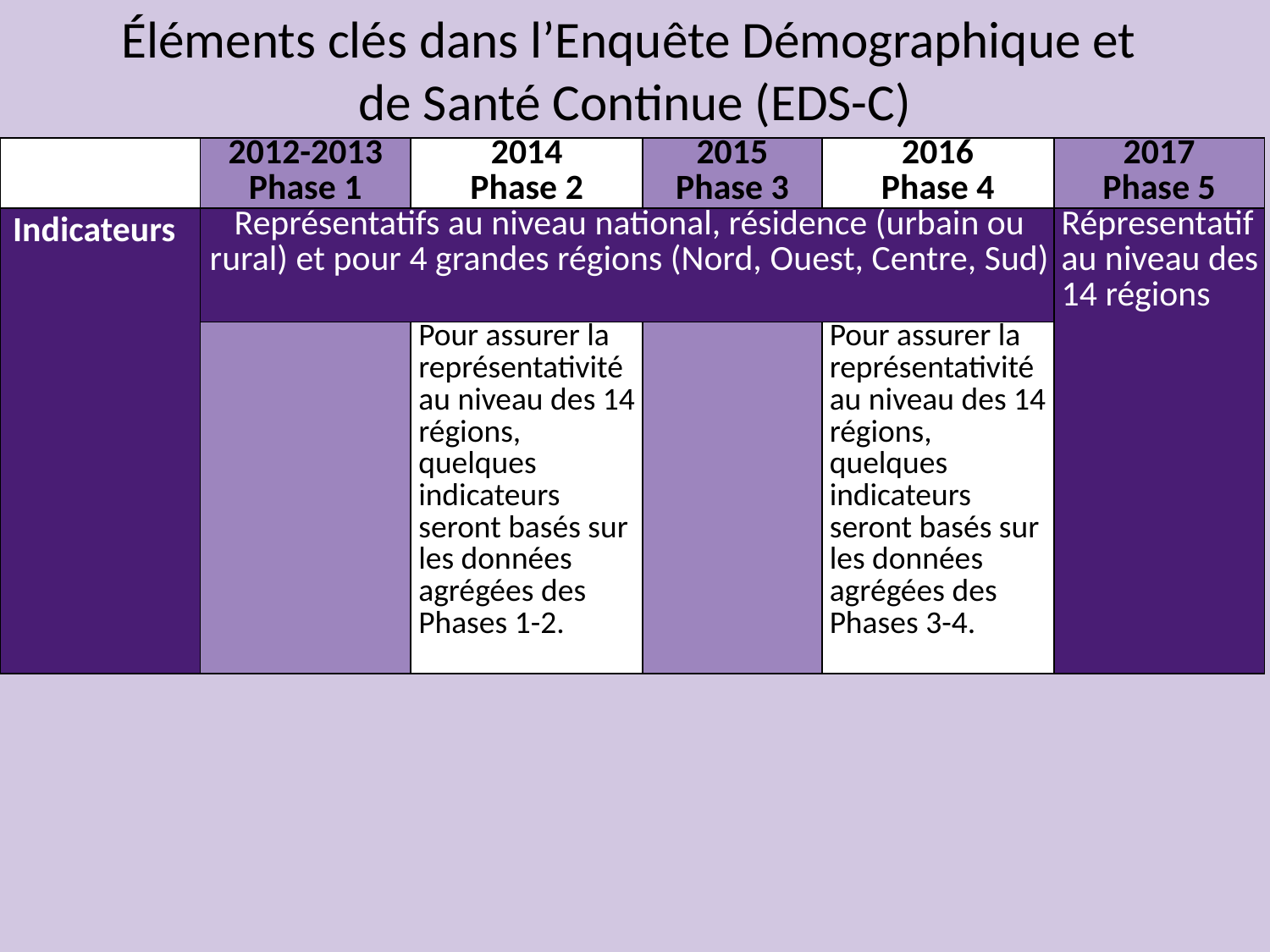

Éléments clés dans l’Enquête Démographique et
de Santé Continue (EDS-C)
|  | 2012-2013 Phase 1 | 2014 Phase 2 | 2015 Phase 3 | 2016 Phase 4 | 2017 Phase 5 |
| --- | --- | --- | --- | --- | --- |
| Indicateurs | Représentatifs au niveau national, résidence (urbain ou rural) et pour 4 grandes régions (Nord, Ouest, Centre, Sud) |  |  |  | Répresentatif au niveau des 14 régions |
|  |  | Pour assurer la représentativité au niveau des 14 régions, quelques indicateurs seront basés sur les données agrégées des Phases 1-2. |  | Pour assurer la représentativité au niveau des 14 régions, quelques indicateurs seront basés sur les données agrégées des Phases 3-4. |  |